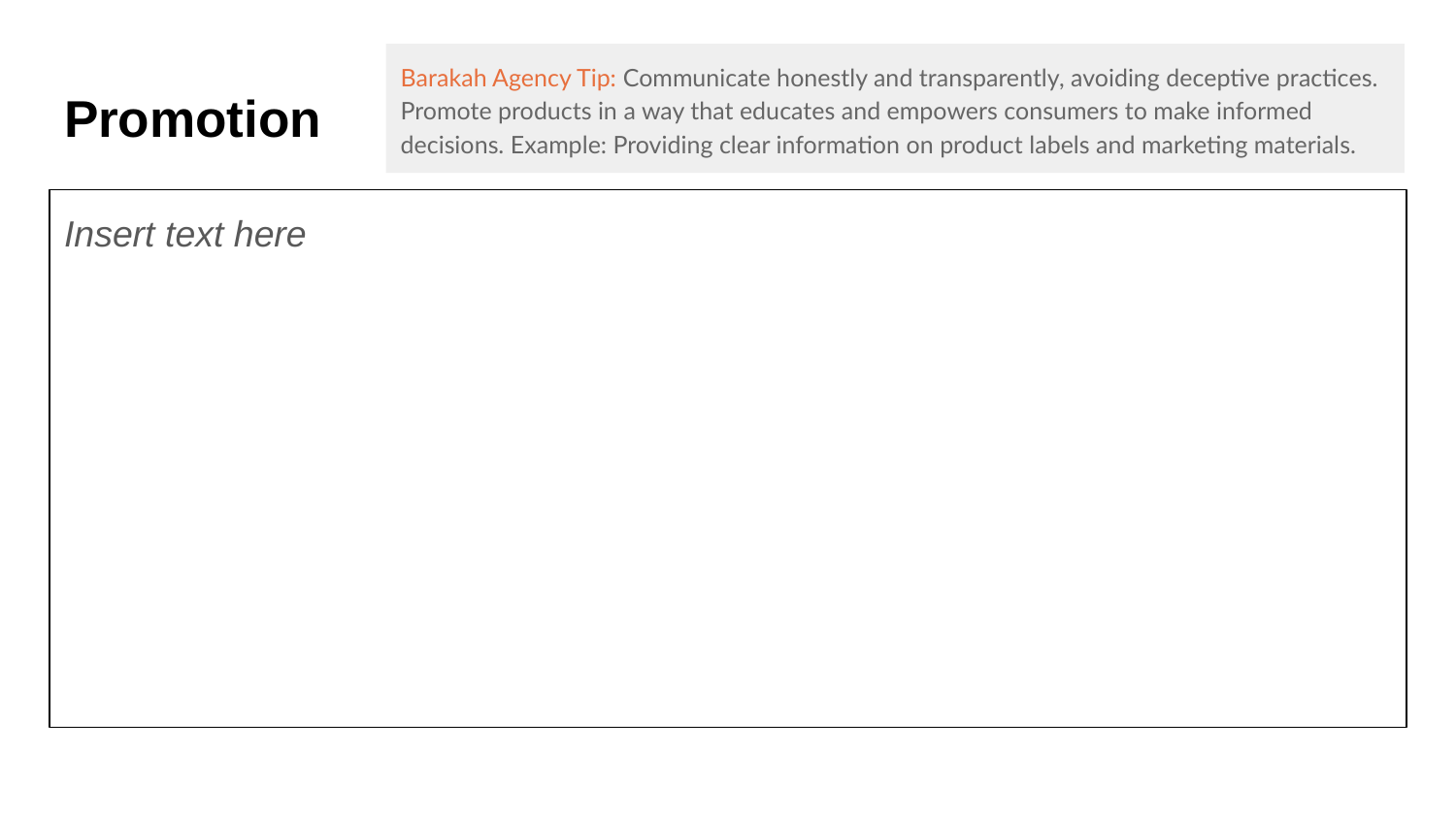

Barakah Agency Tip: Communicate honestly and transparently, avoiding deceptive practices. Promote products in a way that educates and empowers consumers to make informed decisions. Example: Providing clear information on product labels and marketing materials.
# Promotion
Insert text here